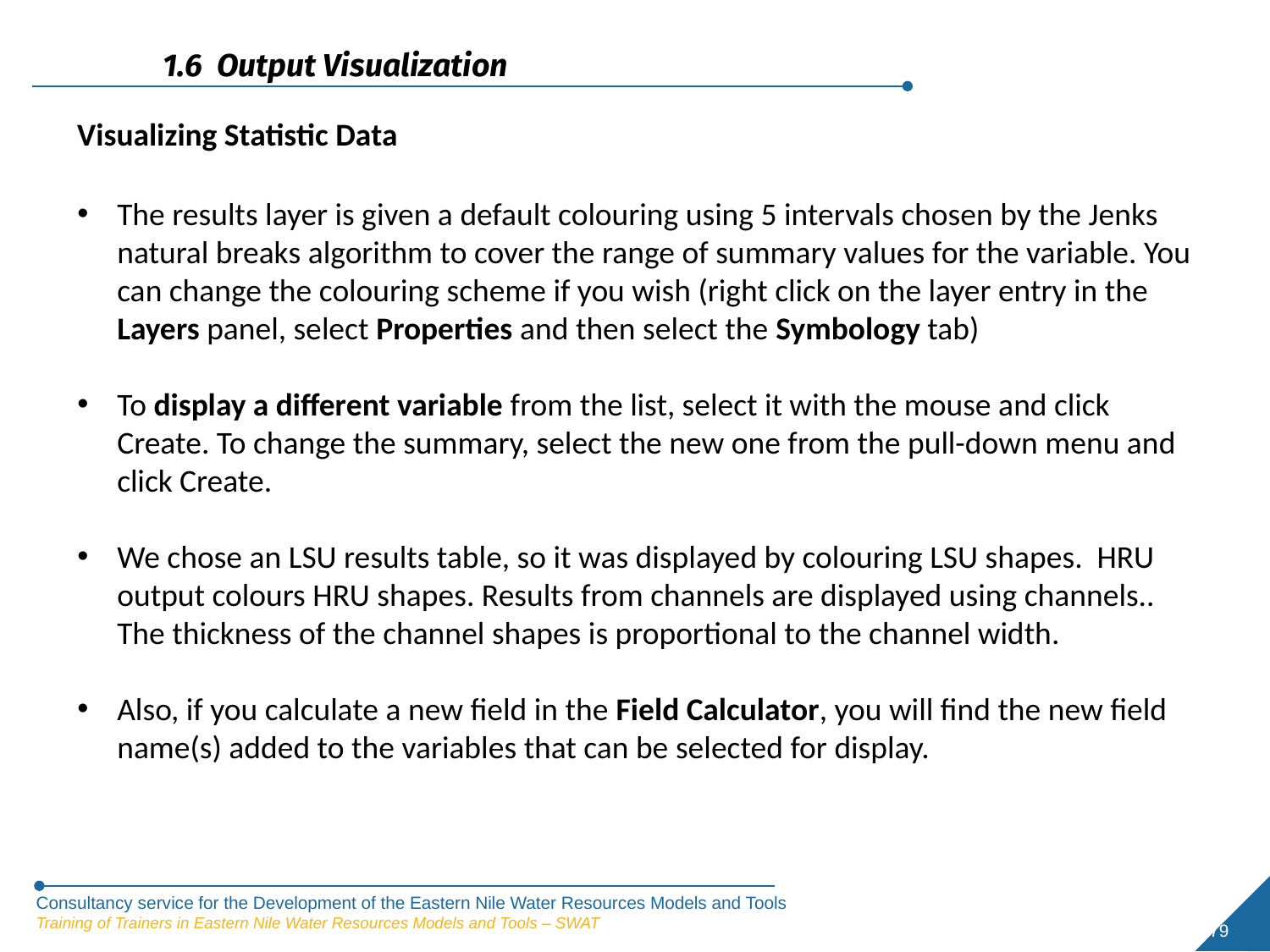

1.6  Output Visualization
Visualizing Statistic Data
The results layer is given a default colouring using 5 intervals chosen by the Jenks natural breaks algorithm to cover the range of summary values for the variable. You can change the colouring scheme if you wish (right click on the layer entry in the Layers panel, select Properties and then select the Symbology tab)

To display a different variable from the list, select it with the mouse and click Create. To change the summary, select the new one from the pull-down menu and click Create.

We chose an LSU results table, so it was displayed by colouring LSU shapes.  HRU output colours HRU shapes. Results from channels are displayed using channels..  The thickness of the channel shapes is proportional to the channel width.

Also, if you calculate a new field in the Field Calculator, you will find the new field name(s) added to the variables that can be selected for display.